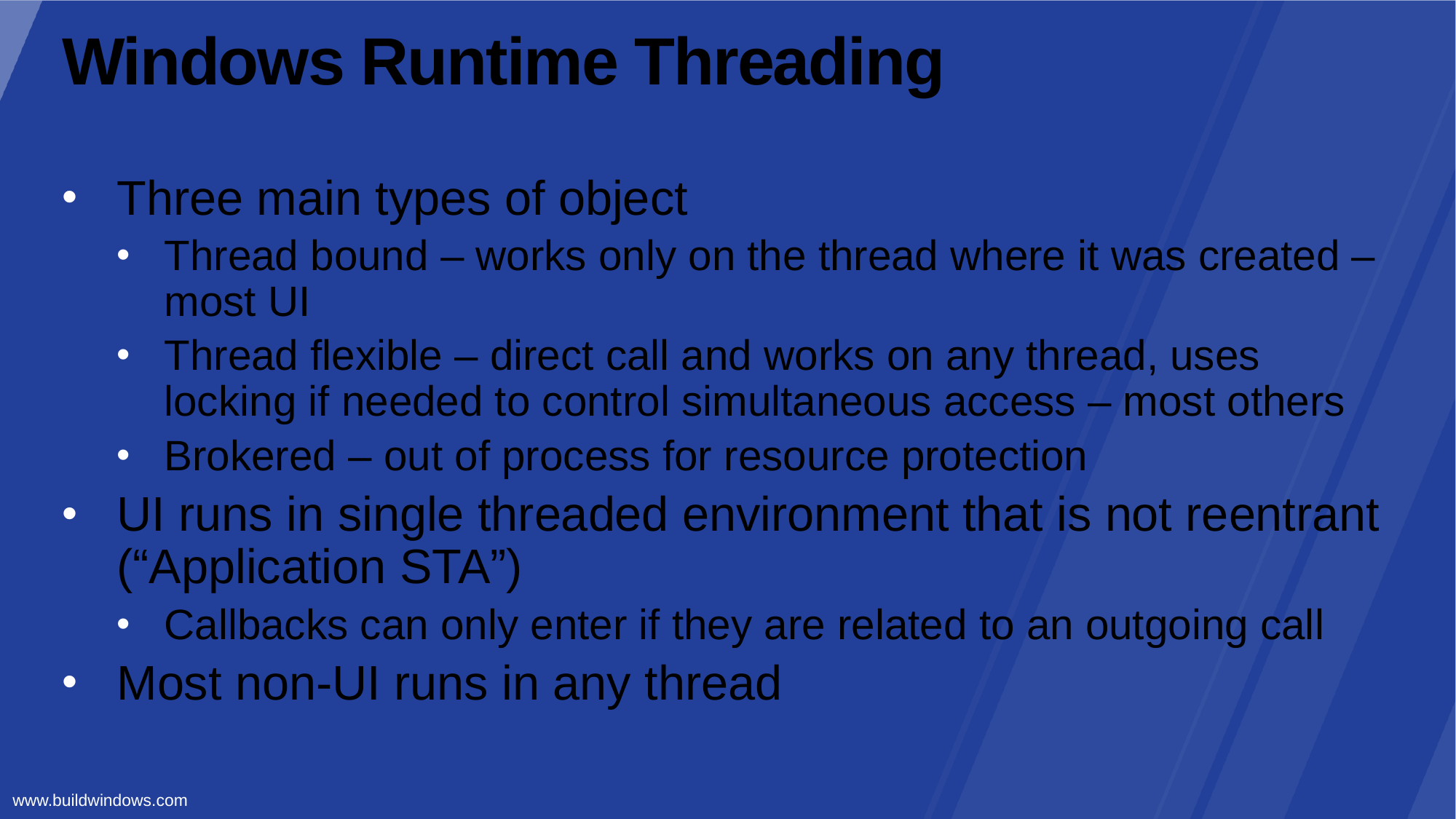

# Windows Runtime Threading
Three main types of object
Thread bound – works only on the thread where it was created – most UI
Thread flexible – direct call and works on any thread, uses locking if needed to control simultaneous access – most others
Brokered – out of process for resource protection
UI runs in single threaded environment that is not reentrant (“Application STA”)
Callbacks can only enter if they are related to an outgoing call
Most non-UI runs in any thread